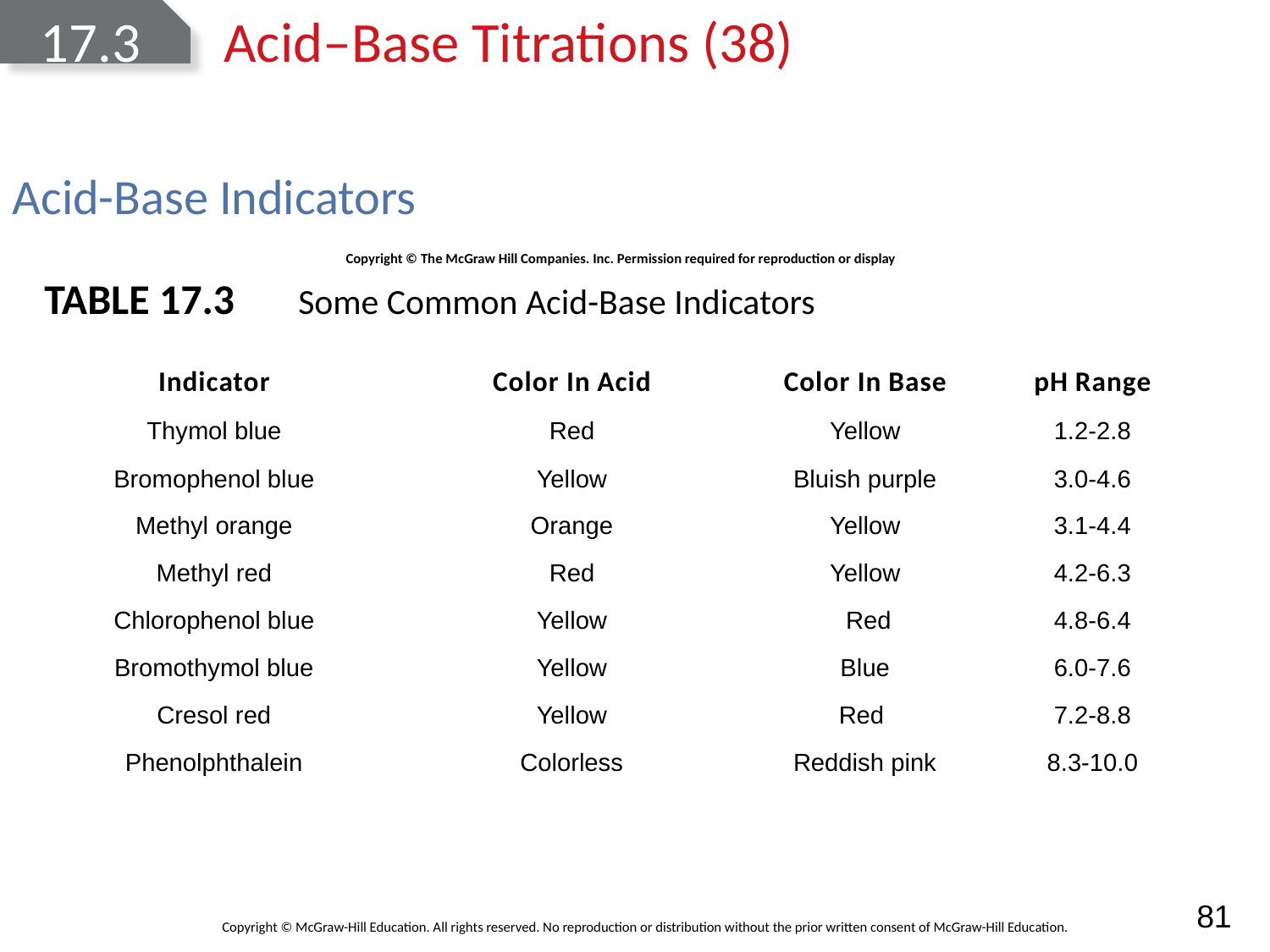

# 17.3	Acid‒Base Titrations (38)
Acid-Base Indicators
Copyright © The McGraw Hill Companies. Inc. Permission required for reproduction or display
TABLE 17.3	Some Common Acid-Base Indicators
| Indicator | Color In Acid | Color In Base | pH Range |
| --- | --- | --- | --- |
| Thymol blue | Red | Yellow | 1.2-2.8 |
| Bromophenol blue | Yellow | Bluish purple | 3.0-4.6 |
| Methyl orange | Orange | Yellow | 3.1-4.4 |
| Methyl red | Red | Yellow | 4.2-6.3 |
| Chlorophenol blue | Yellow | Red | 4.8-6.4 |
| Bromothymol blue | Yellow | Blue | 6.0-7.6 |
| Cresol red | Yellow | Red | 7.2-8.8 |
| Phenolphthalein | Colorless | Reddish pink | 8.3-10.0 |